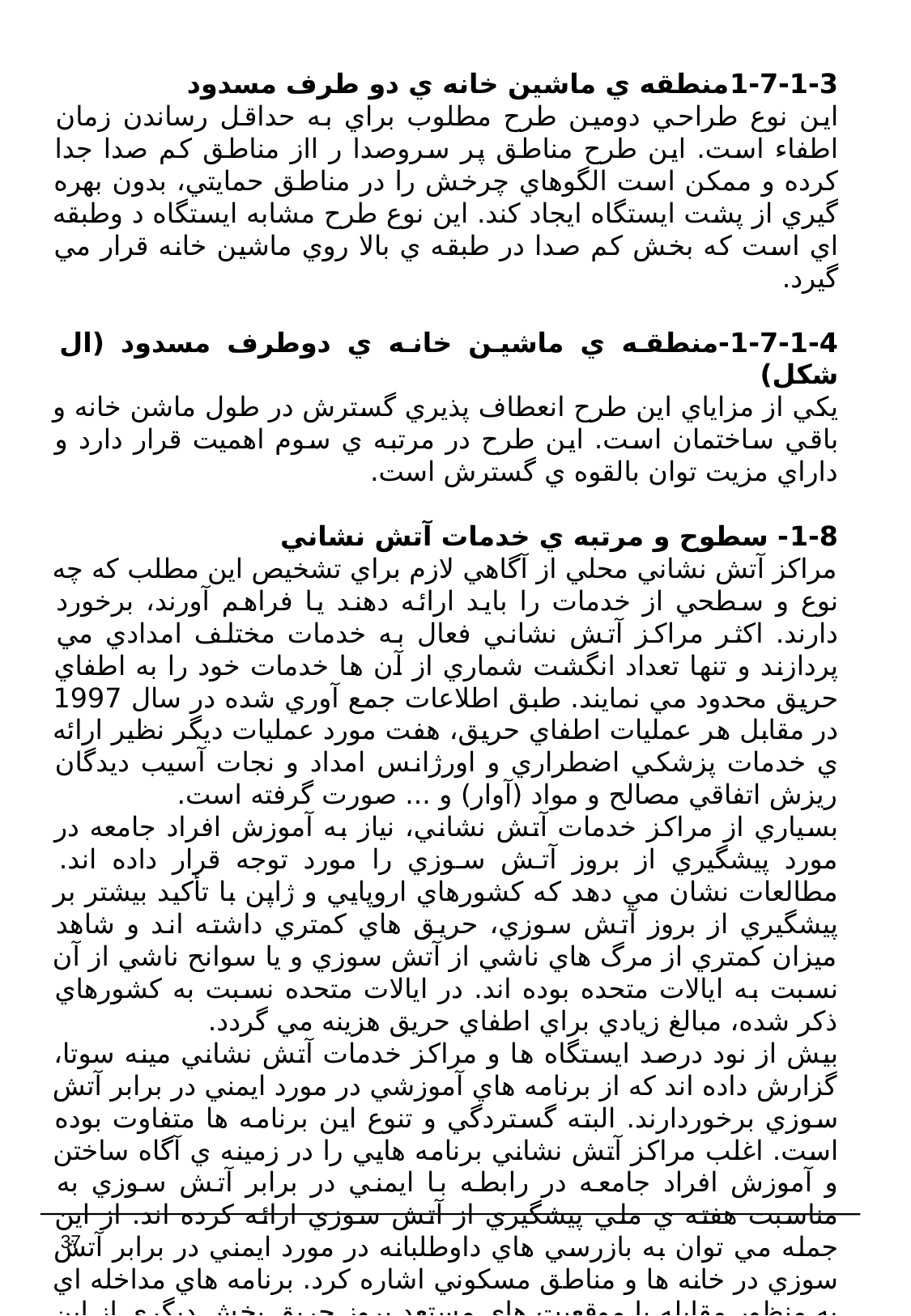

1-7-1-3منطقه ي ماشين خانه ي دو طرف مسدود
اين نوع طراحي دومين طرح مطلوب براي به حداقل رساندن زمان اطفاء است. اين طرح مناطق پر سروصدا ر ااز مناطق کم صدا جدا کرده و ممکن است الگوهاي چرخش را در مناطق حمايتي، بدون بهره گيري از پشت ايستگاه ايجاد کند. اين نوع طرح مشابه ايستگاه د وطبقه اي است که بخش کم صدا در طبقه ي بالا روي ماشين خانه قرار مي گيرد.

1-7-1-4-منطقه ي ماشین خانه ي دوطرف مسدود (ال شکل)
يکي از مزاياي اين طرح انعطاف پذيري گسترش در طول ماشن خانه و باقي ساختمان است. اين طرح در مرتبه ي سوم اهميت قرار دارد و داراي مزيت توان بالقوه ي گسترش است.

1-8- سطوح و مرتبه ي خدمات آتش نشاني
مراکز آتش نشاني محلي از آگاهي لازم براي تشخيص اين مطلب که چه نوع و سطحي از خدمات را بايد ارائه دهند يا فراهم آورند، برخورد دارند. اکثر مراکز آتش نشاني فعال به خدمات مختلف امدادي مي پردازند و تنها تعداد انگشت شماري از آن ها خدمات خود را به اطفاي حريق محدود مي نمايند. طبق اطلاعات جمع آوري شده در سال 1997 در مقابل هر عمليات اطفاي حريق، هفت مورد عمليات ديگر نظير ارائه ي خدمات پزشکي اضطراري و اورژانس امداد و نجات آسيب ديدگان ريزش اتفاقي مصالح و مواد (آوار) و ... صورت گرفته است.
بسياري از مراکز خدمات آتش نشاني، نياز به آموزش افراد جامعه در مورد پيشگيري از بروز آتش سوزي را مورد توجه قرار داده اند. مطالعات نشان مي دهد که کشورهاي اروپايي و ژاپن با تأکيد بيشتر بر پيشگيري از بروز آتش سوزي، حريق هاي کمتري داشته اند و شاهد ميزان کمتري از مرگ هاي ناشي از آتش سوزي و يا سوانح ناشي از آن نسبت به ايالات متحده بوده اند. در ايالات متحده نسبت به کشورهاي ذکر شده، مبالغ زيادي براي اطفاي حريق هزينه مي گردد.
بيش از نود درصد ايستگاه ها و مراکز خدمات آتش نشاني مينه سوتا، گزارش داده اند که از برنامه هاي آموزشي در مورد ايمني در برابر آتش سوزي برخوردارند. البته گستردگي و تنوع اين برنامه ها متفاوت بوده است. اغلب مراکز آتش نشاني برنامه هايي را در زمينه ي آگاه ساختن و آموزش افراد جامعه در رابطه با ايمني در برابر آتش سوزي به مناسبت هفته ي ملي پيشگيري از آتش سوزي ارائه کرده اند. از اين جمله مي توان به بازرسي هاي داوطلبانه در مورد ايمني در برابر آتش سوزي در خانه ها و مناطق مسکوني اشاره کرد. برنامه هاي مداخله اي به منظور مقابله با موقعيت هاي مستعد بروز حريق بخش ديگري از اين عمليات بازدارنده است. برخي از ايستگاه هاي آتش نشاني محلي نيز چنين برنامه هايي داشته اند و بخش سرآتش نشانان ايالتي در دپارتمان ايمني عمومي «مينه سوتا» تدابيري مداخله جويانه را در اين رابطه پيشنهاد کرده اند.

37